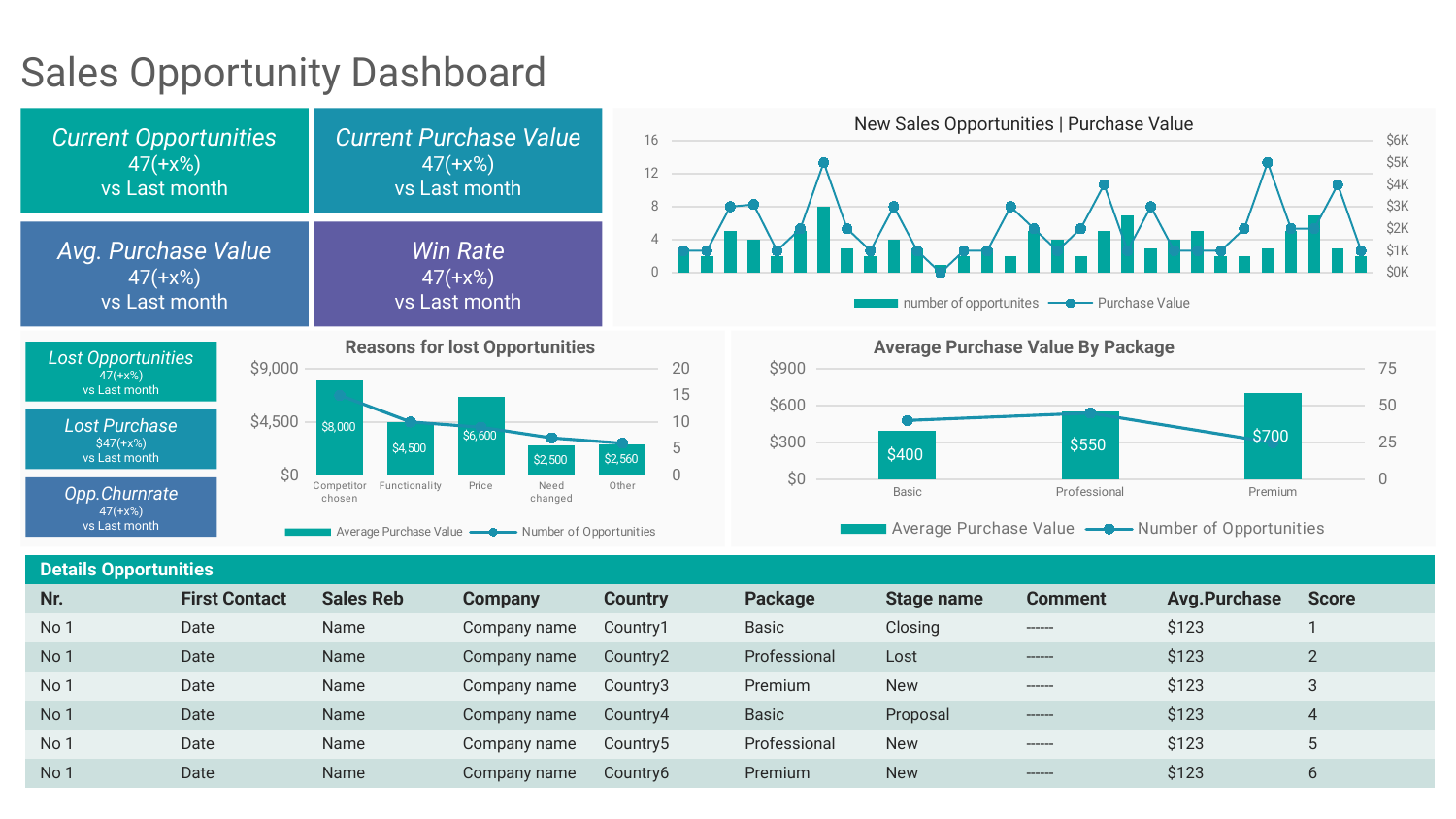

# Sales Opportunity Dashboard
Current Opportunities
47(+x%)
vs Last month
Current Purchase Value
47(+x%)
vs Last month

New Sales Opportunities | Purchase Value

### Chart

| Category | number of opportunites | Purchase Value |
|---|---|---|
| Day 1 | 3.0 | 1000.0 |
| Day 2 | 2.0 | 999.0 |
| Day 3 | 5.0 | 3000.0 |
| Day 4 | 4.0 | 3100.0 |
| Day 5 | 2.0 | 1000.0 |
| Day 6 | 5.0 | 2000.0 |
| Day 7 | 8.0 | 5000.0 |
| Day 8 | 3.0 | 2000.0 |
| Day 9 | 2.0 | 1000.0 |
| Day 10 | 4.0 | 3000.0 |
| Day 11 | 3.0 | 1000.0 |
| Day 12 | 1.0 | 0.0 |
| Day 13 | 2.0 | 1000.0 |
| Day 14 | 3.0 | 1000.0 |
| Day 15 | 2.0 | 3000.0 |
| Day 16 | 5.0 | 2000.0 |
| Day 17 | 4.0 | 1000.0 |
| Day 18 | 2.0 | 2000.0 |
| Day 19 | 5.0 | 4000.0 |
| Day 20 | 7.0 | 1000.0 |
| Day 21 | 3.0 | 3000.0 |
| Day 22 | 4.0 | 1000.0 |
| Day 23 | 5.0 | 1000.0 |
| Day 24 | 2.0 | 1000.0 |
| Day 25 | 2.0 | 2000.0 |
| Day 26 | 3.0 | 5000.0 |
| Day 27 | 5.0 | 2000.0 |
| Day 28 | 7.0 | 2000.0 |
| Day 29 | 3.0 | 4000.0 |
| Day 30 | 2.0 | 1000.0 |
Avg. Purchase Value
47(+x%)
vs Last month
Win Rate
47(+x%)
vs Last month

Reasons for lost Opportunities
Average Purchase Value By Package
Lost Opportunities
47(+x%)
vs Last month

### Chart

| Category | Average Purchase Value | Number of Opportunities |
|---|---|---|
| Competitor chosen | 8000.0 | 15.0 |
| Functionality | 4500.0 | 10.0 |
| Price | 6600.0 | 9.0 |
| Need changed | 2500.0 | 7.0 |
| Other | 2560.0 | 6.0 |

### Chart

| Category | Average Purchase Value | Number of Opportunities |
|---|---|---|
| Basic | 400.0 | 40.0 |
| Professional | 550.0 | 45.0 |
| Premium | 700.0 | 25.0 |
Lost Purchase
$47(+x%)
vs Last month
Opp.Churnrate
47(+x%)
vs Last month
| Details Opportunities |  |  |  |  |  |  |  |  |  |
| --- | --- | --- | --- | --- | --- | --- | --- | --- | --- |
| Nr. | First Contact | Sales Reb | Company | Country | Package | Stage name | Comment | Avg.Purchase | Score |
| No 1 | Date | Name | Company name | Country1 | Basic | Closing | ------ | $123 | 1 |
| No 1 | Date | Name | Company name | Country2 | Professional | Lost | ------ | $123 | 2 |
| No 1 | Date | Name | Company name | Country3 | Premium | New | ------ | $123 | 3 |
| No 1 | Date | Name | Company name | Country4 | Basic | Proposal | ------ | $123 | 4 |
| No 1 | Date | Name | Company name | Country5 | Professional | New | ------ | $123 | 5 |
| No 1 | Date | Name | Company name | Country6 | Premium | New | ------ | $123 | 6 |